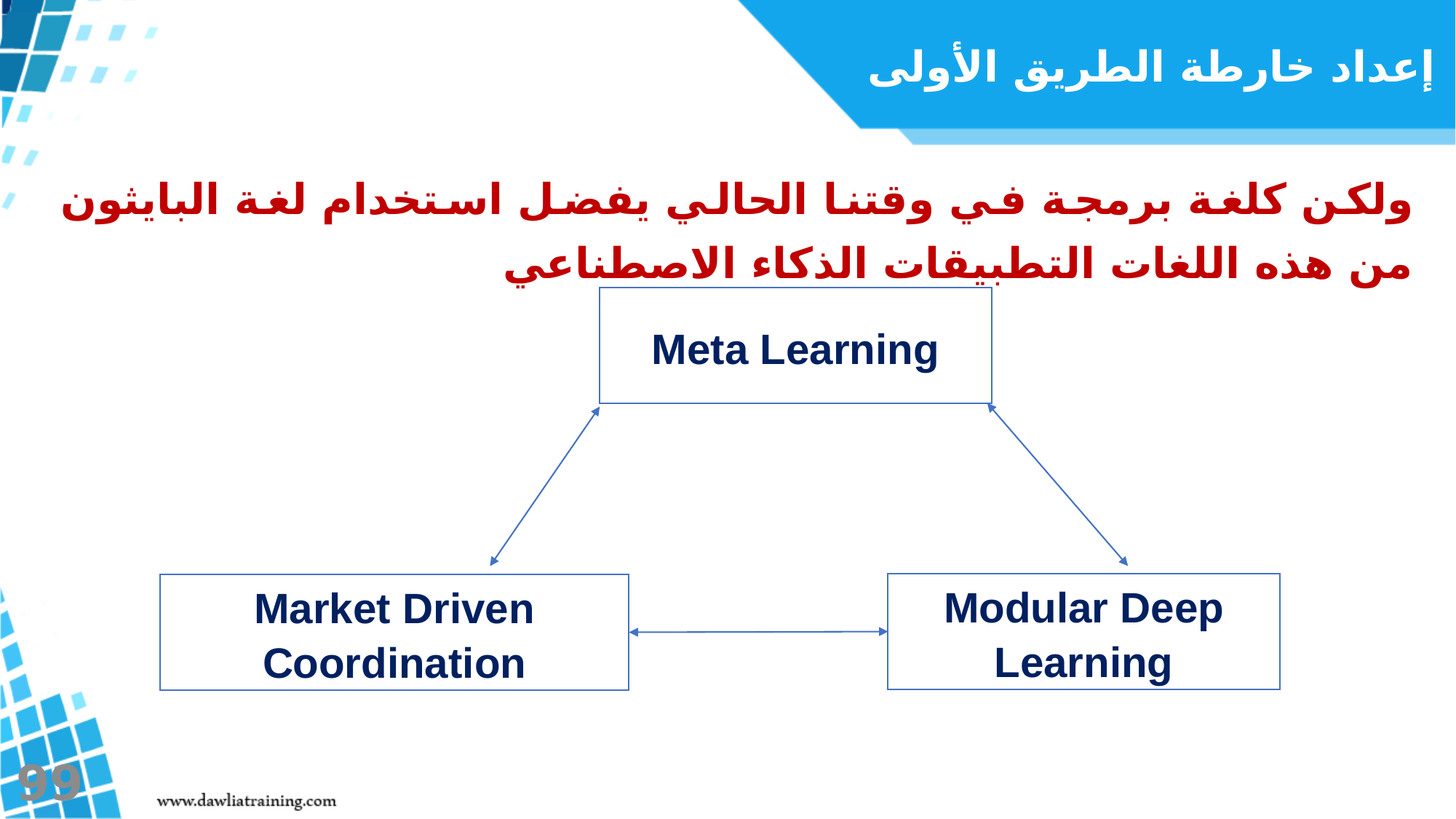

إعداد خارطة الطريق الأولى
ولكن كلغة برمجة في وقتنا الحالي يفضل استخدام لغة البايثون من هذه اللغات التطبيقات الذكاء الاصطناعي
Meta Learning
Modular Deep Learning
Market Driven Coordination
99